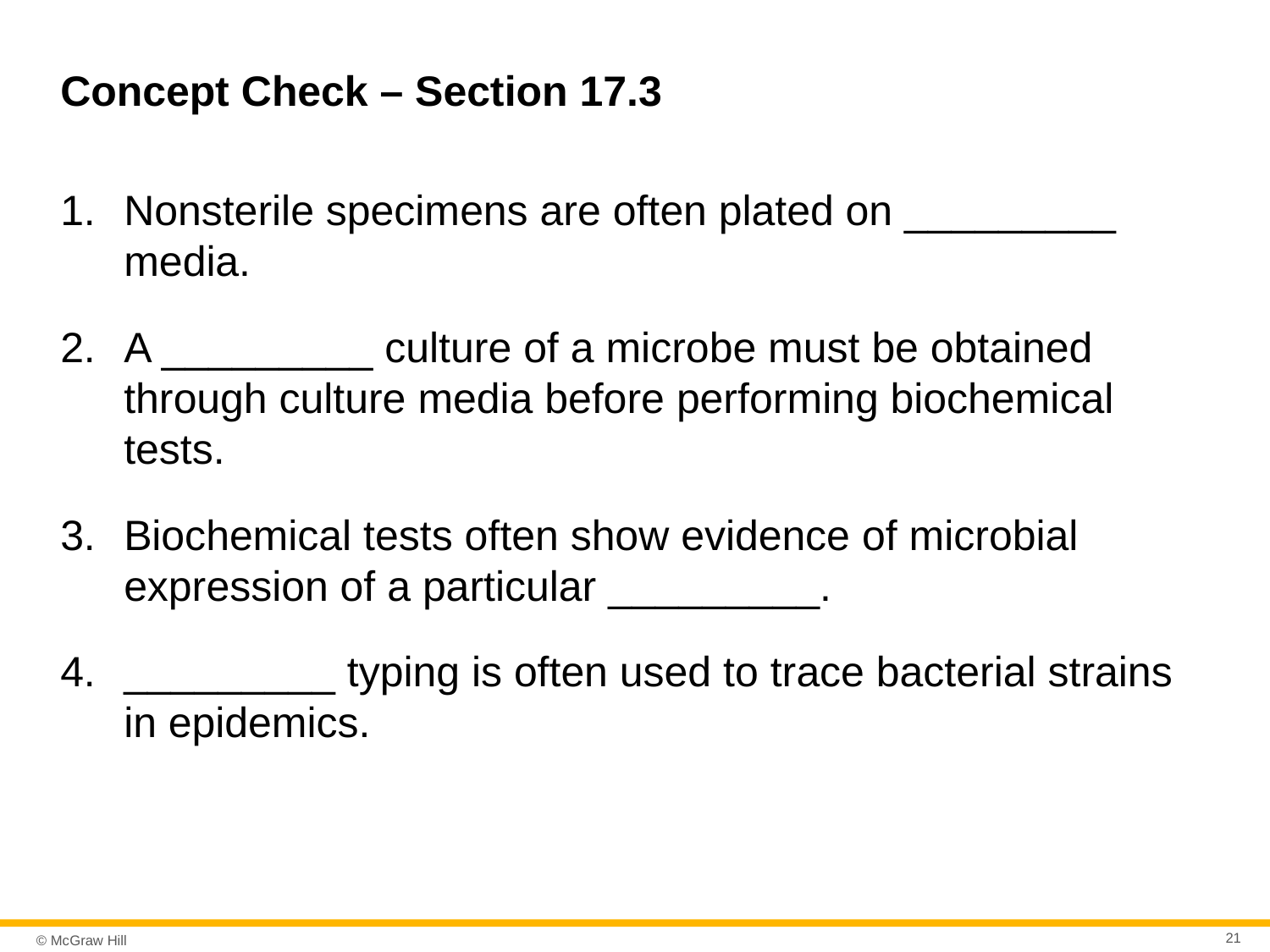

# Concept Check – Section 17.3
Nonsterile specimens are often plated on _________ media.
A _________ culture of a microbe must be obtained through culture media before performing biochemical tests.
Biochemical tests often show evidence of microbial expression of a particular _________.
_________ typing is often used to trace bacterial strains in epidemics.